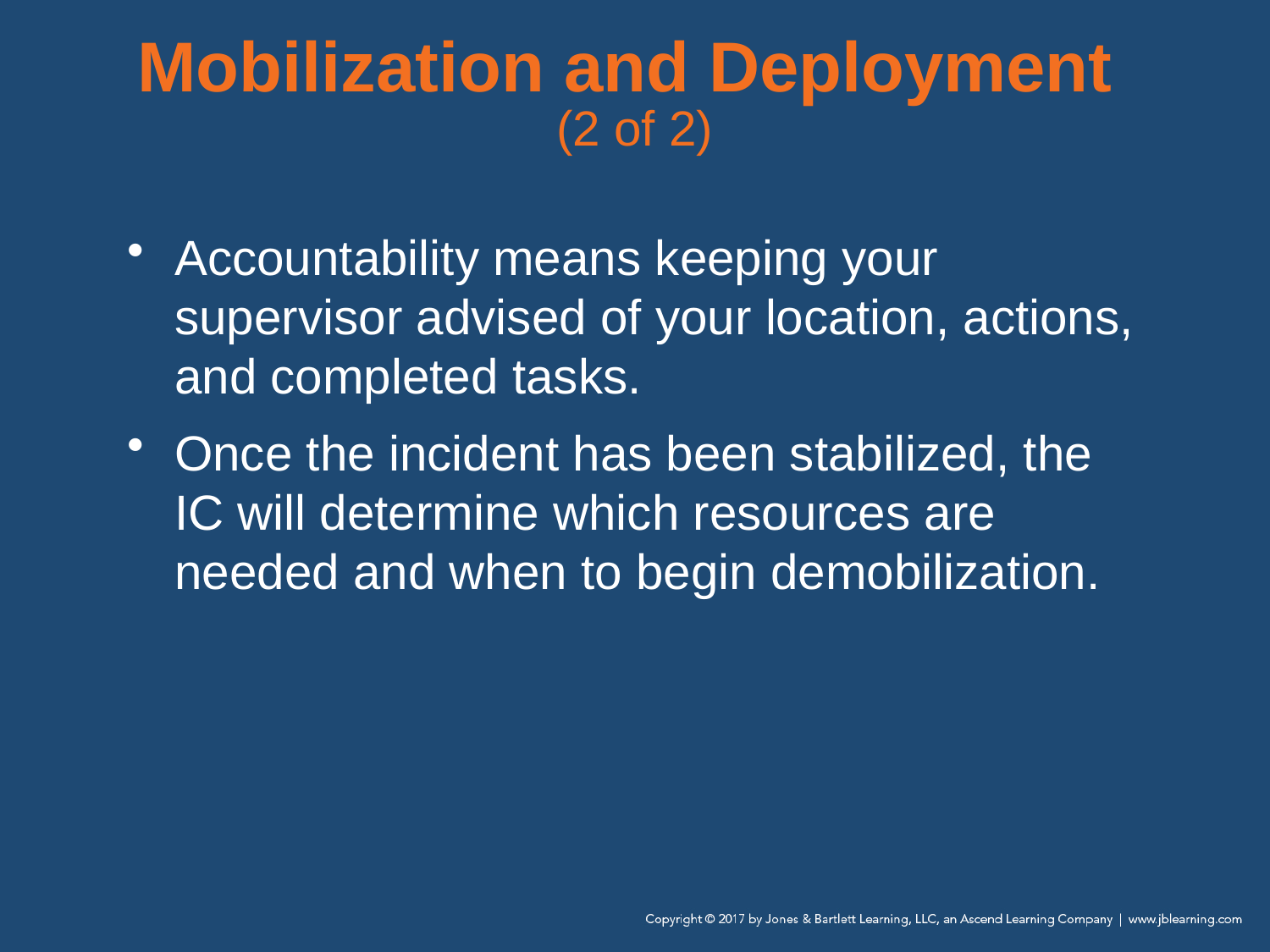

# Mobilization and Deployment (2 of 2)
Accountability means keeping your supervisor advised of your location, actions, and completed tasks.
Once the incident has been stabilized, the IC will determine which resources are needed and when to begin demobilization.